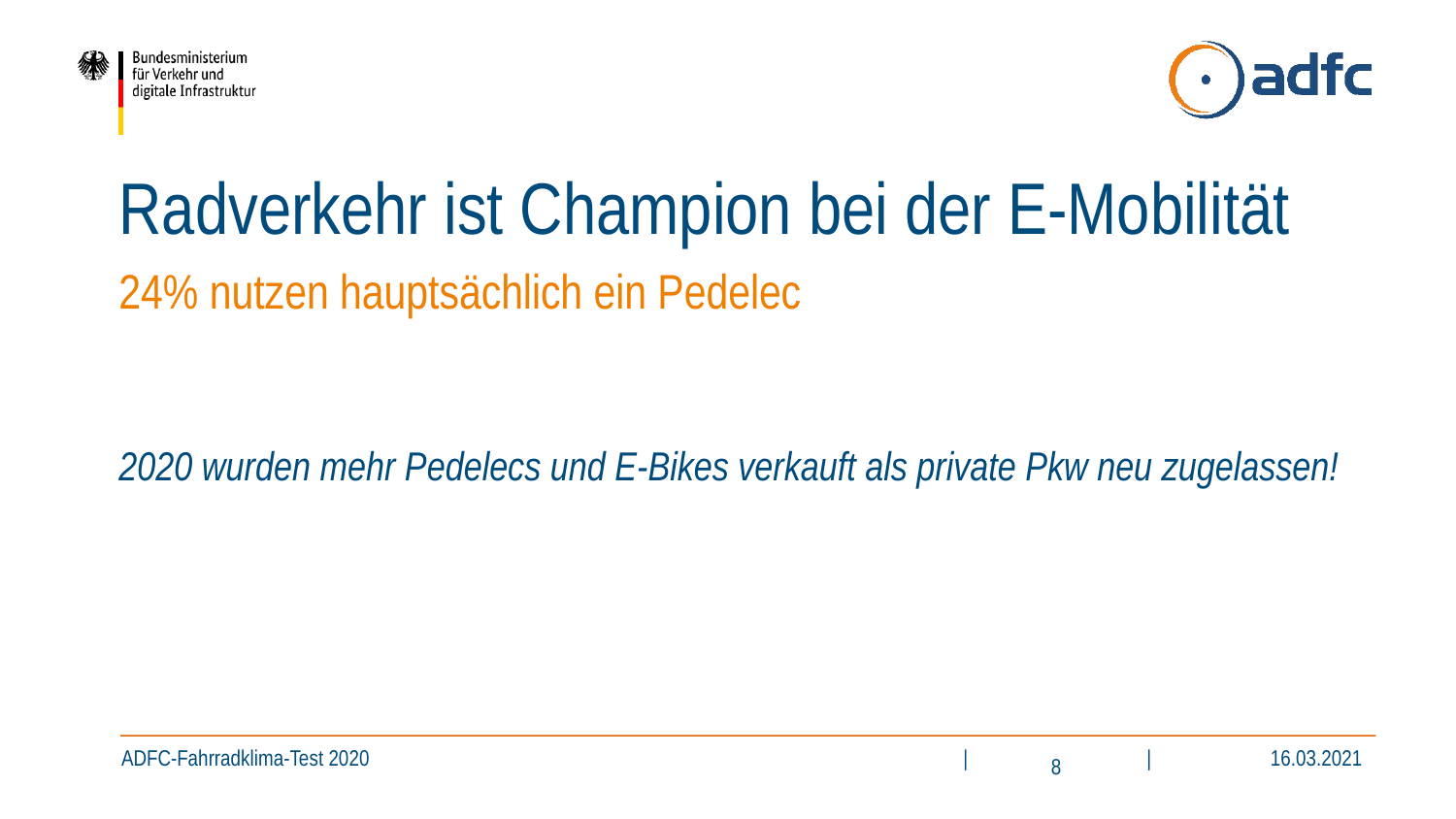

Radverkehr ist Champion bei der E-Mobilität
24% nutzen hauptsächlich ein Pedelec

2020 wurden mehr Pedelecs und E-Bikes verkauft als private Pkw neu zugelassen!